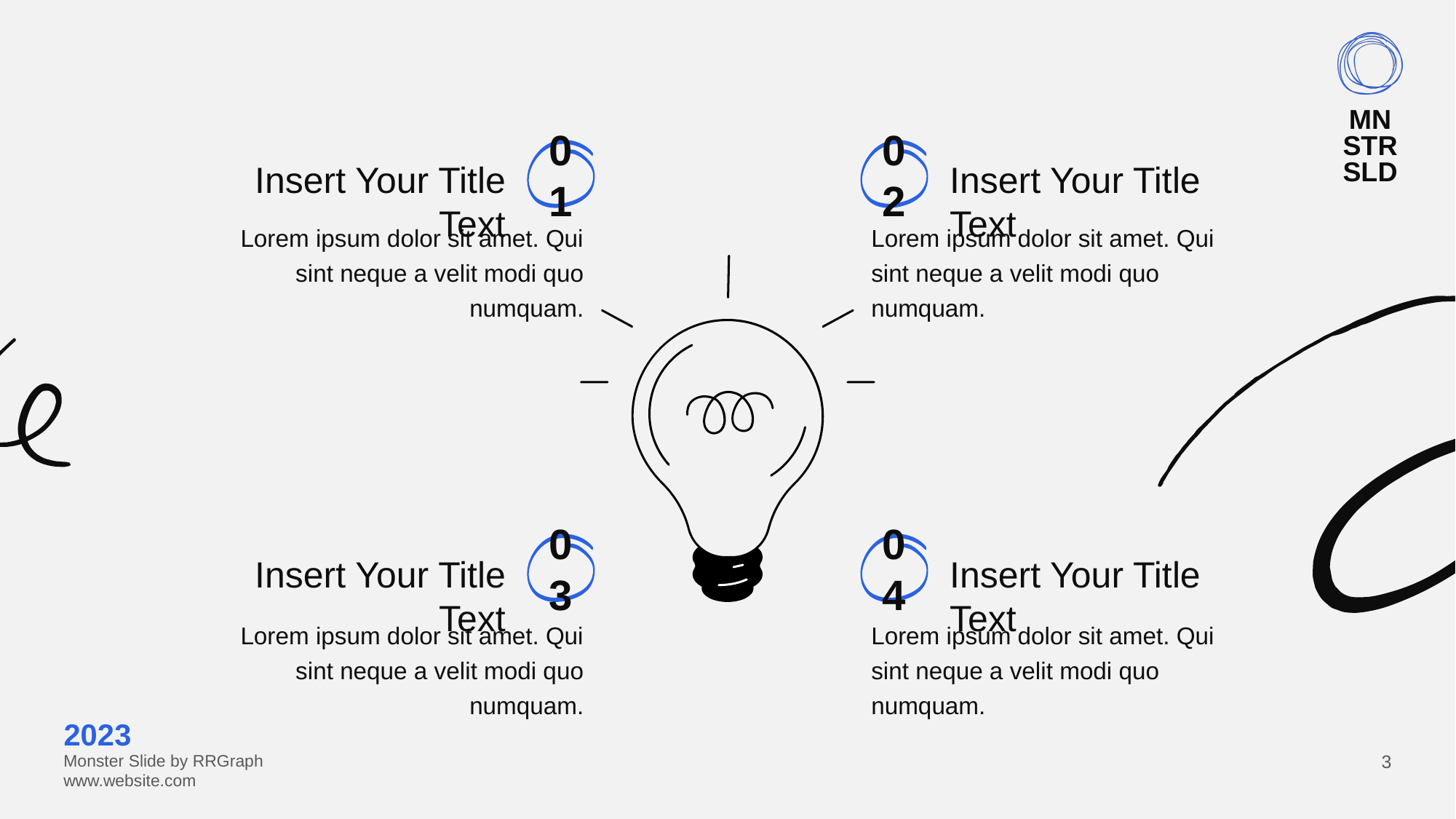

01
Insert Your Title Text
Lorem ipsum dolor sit amet. Qui sint neque a velit modi quo numquam.
02
Insert Your Title Text
Lorem ipsum dolor sit amet. Qui sint neque a velit modi quo numquam.

03
Insert Your Title Text
Lorem ipsum dolor sit amet. Qui sint neque a velit modi quo numquam.
04
Insert Your Title Text
Lorem ipsum dolor sit amet. Qui sint neque a velit modi quo numquam.